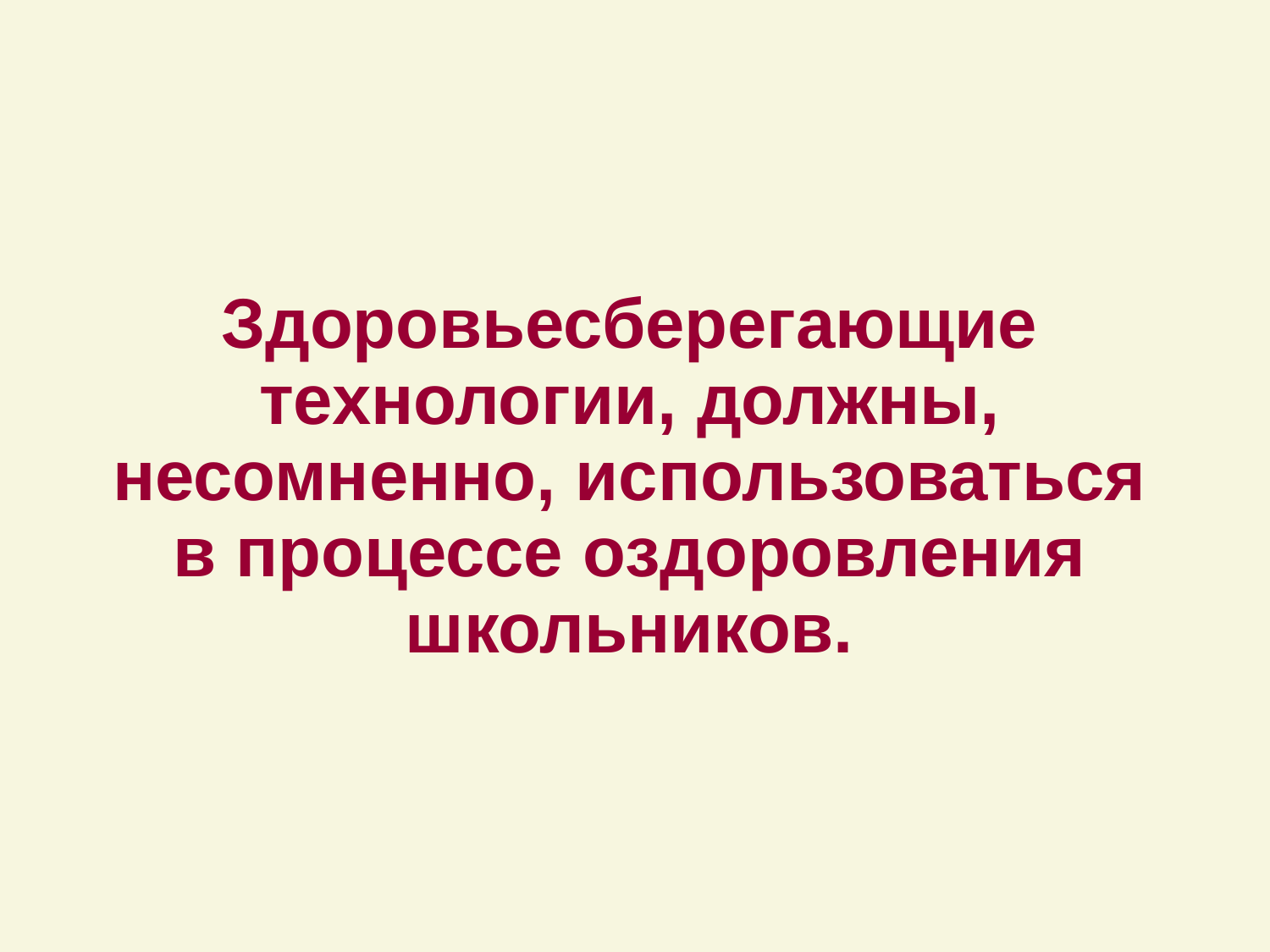

# Здоровьесберегающие технологии, должны, несомненно, использоваться в процессе оздоровления школьников.